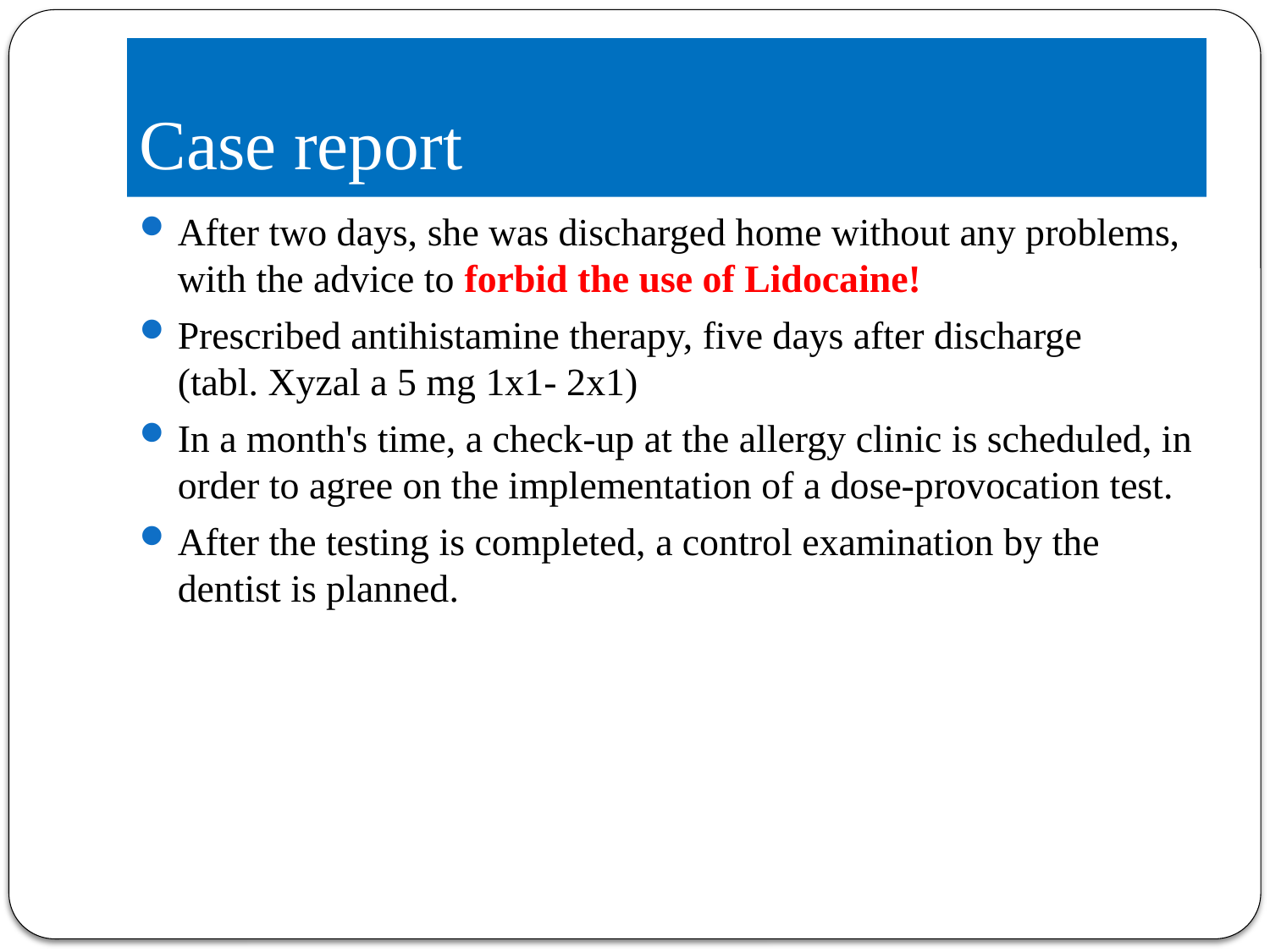

# Case report
After two days, she was discharged home without any problems, with the advice to forbid the use of Lidocaine!
Prescribed antihistamine therapy, five days after discharge    (tabl. Xyzal a 5 mg 1x1- 2x1)
In a month's time, a check-up at the allergy clinic is scheduled, in order to agree on the implementation of a dose-provocation test.
After the testing is completed, a control examination by the dentist is planned.